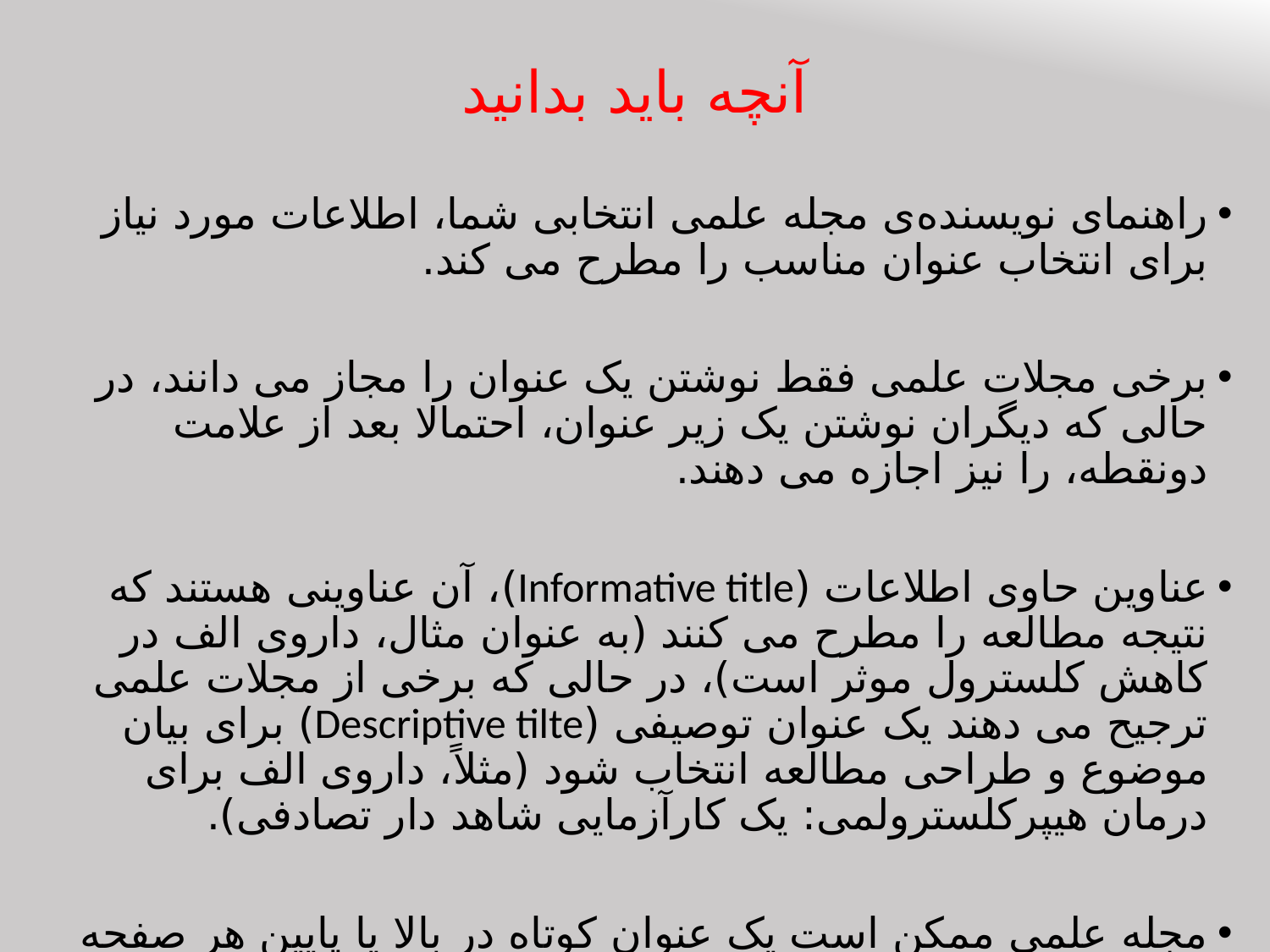

# آنچه باید بدانید
راهنمای نویسنده‌ی مجله علمی انتخابی شما، اطلاعات مورد نیاز برای انتخاب عنوان مناسب را مطرح می کند.

برخی مجلات علمی فقط نوشتن یک عنوان را مجاز می دانند، در حالی که دیگران نوشتن یک زیر عنوان، احتمالا بعد از علامت دونقطه، را نیز اجازه می دهند.

عناوین حاوی اطلاعات (Informative title)، آن عناوینی هستند که نتیجه مطالعه را مطرح می کنند (به عنوان مثال، داروی الف در کاهش کلسترول موثر است)، در حالی که برخی از مجلات علمی ترجیح می دهند یک عنوان توصیفی (Descriptive tilte) برای بیان موضوع و طراحی مطالعه انتخاب شود (مثلاً، داروی الف برای درمان هیپرکلسترولمی: یک کارآزمایی شاهد دار تصادفی).

مجله علمی ممکن است یک عنوان کوتاه در بالا یا پایین هر صفحه لازم داشته باشد که مرور مطالب مجله را برای خواننده تسهیل کند.